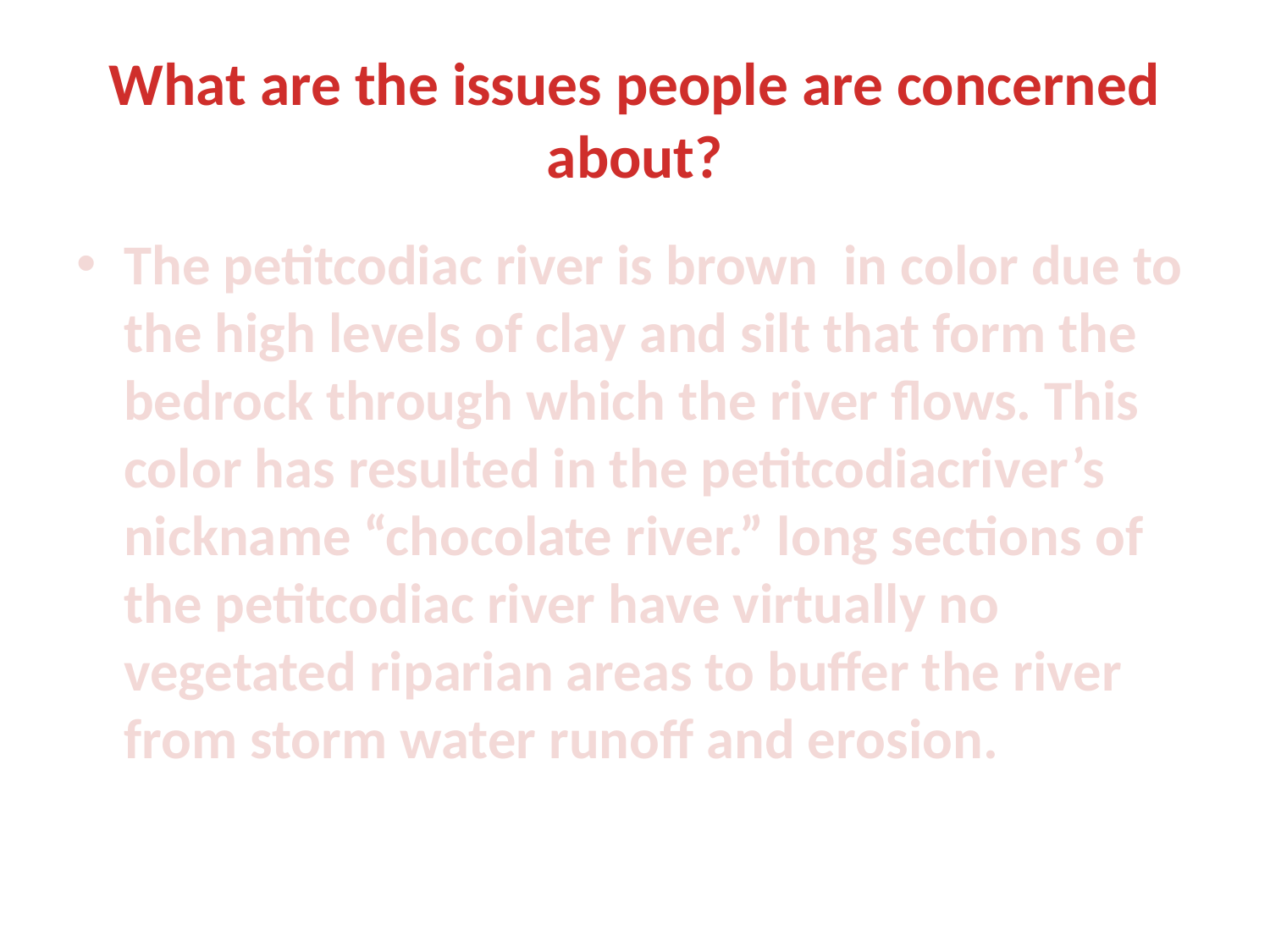

# What are the issues people are concerned about?
The petitcodiac river is brown  in color due to the high levels of clay and silt that form the bedrock through which the river flows. This color has resulted in the petitcodiacriver’s nickname “chocolate river.” long sections of the petitcodiac river have virtually no vegetated riparian areas to buffer the river from storm water runoff and erosion.